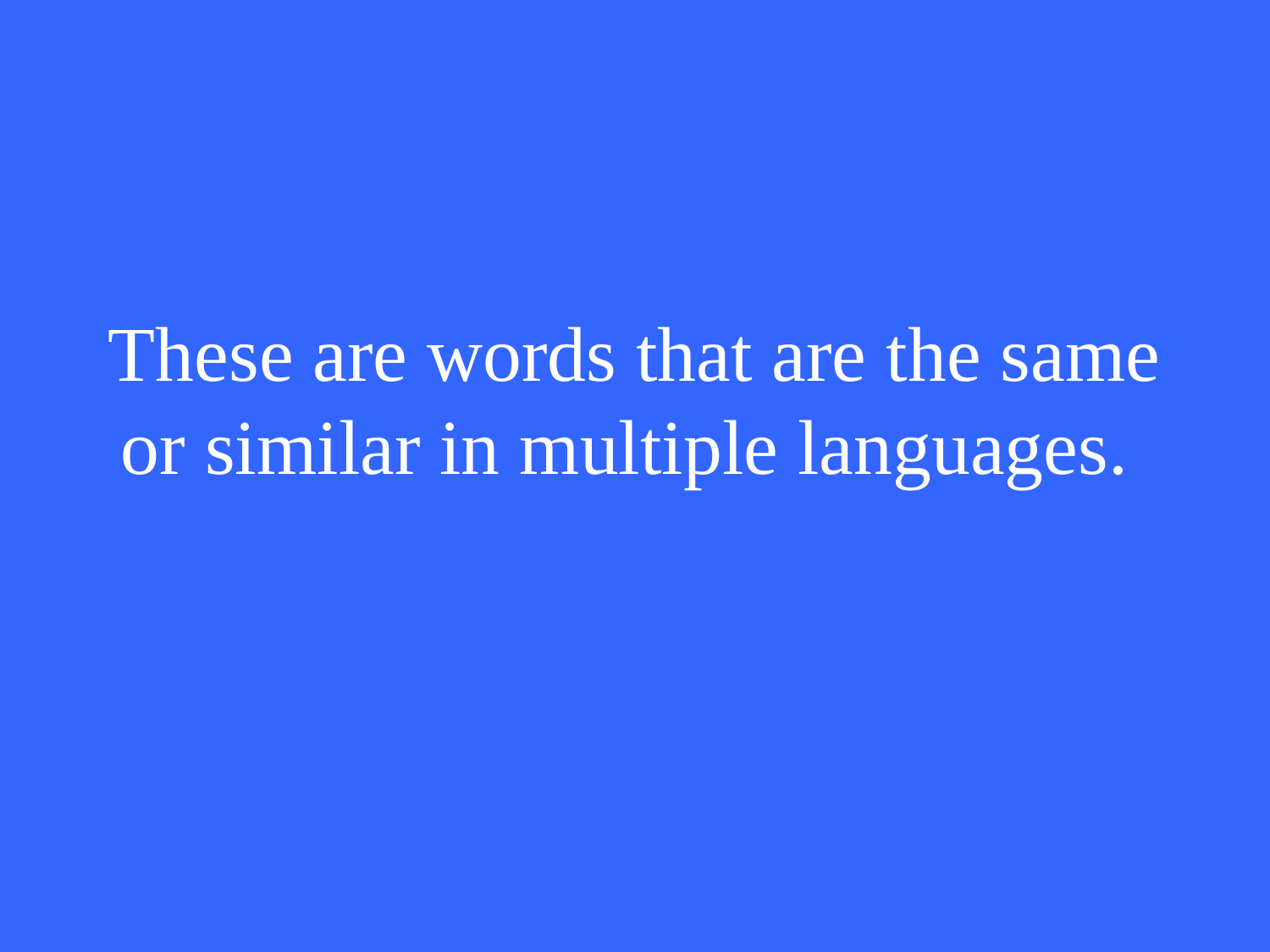

# These are words that are the same or similar in multiple languages.